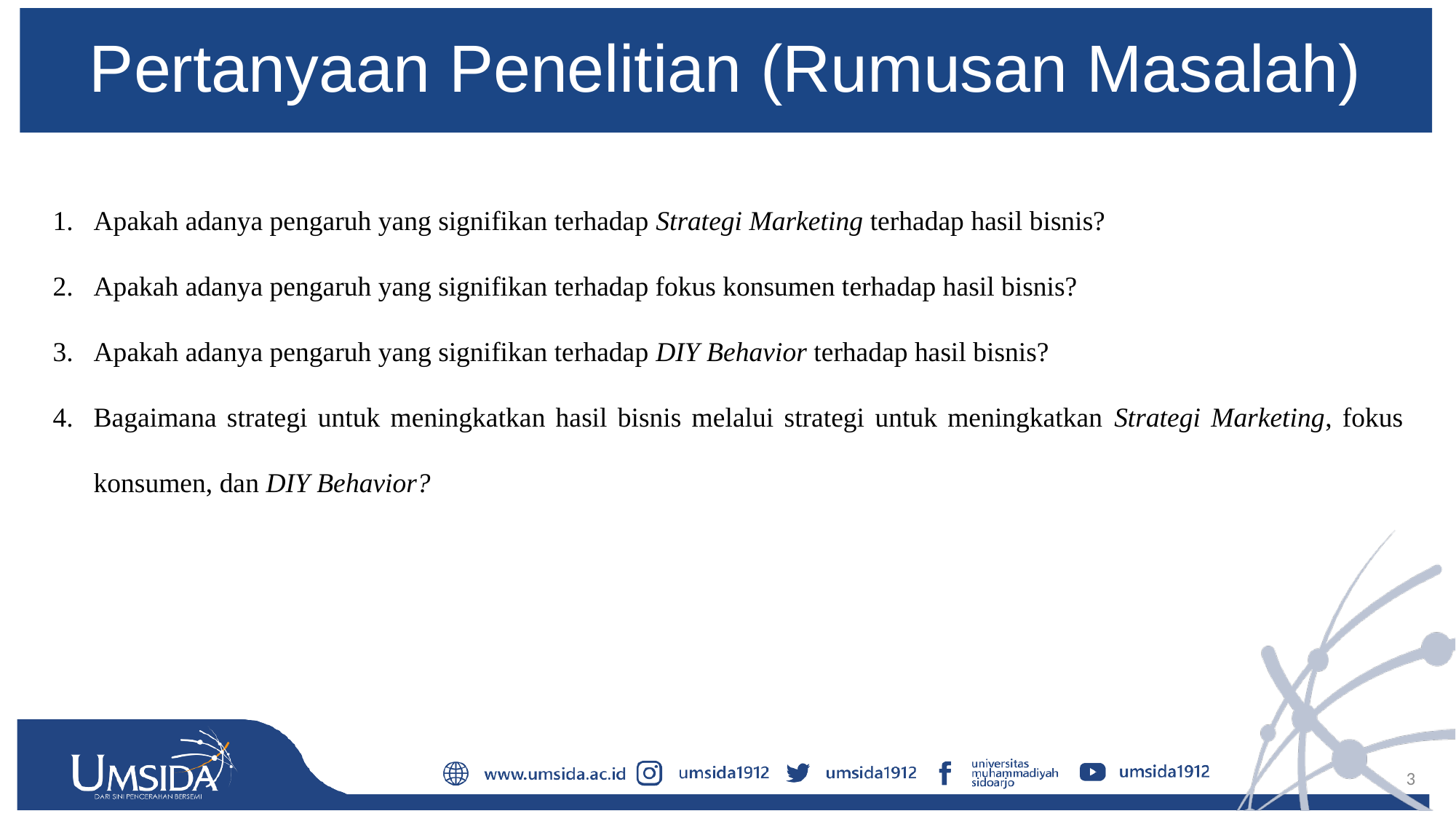

# Pertanyaan Penelitian (Rumusan Masalah)
Apakah adanya pengaruh yang signifikan terhadap Strategi Marketing terhadap hasil bisnis?
Apakah adanya pengaruh yang signifikan terhadap fokus konsumen terhadap hasil bisnis?
Apakah adanya pengaruh yang signifikan terhadap DIY Behavior terhadap hasil bisnis?
Bagaimana strategi untuk meningkatkan hasil bisnis melalui strategi untuk meningkatkan Strategi Marketing, fokus konsumen, dan DIY Behavior?